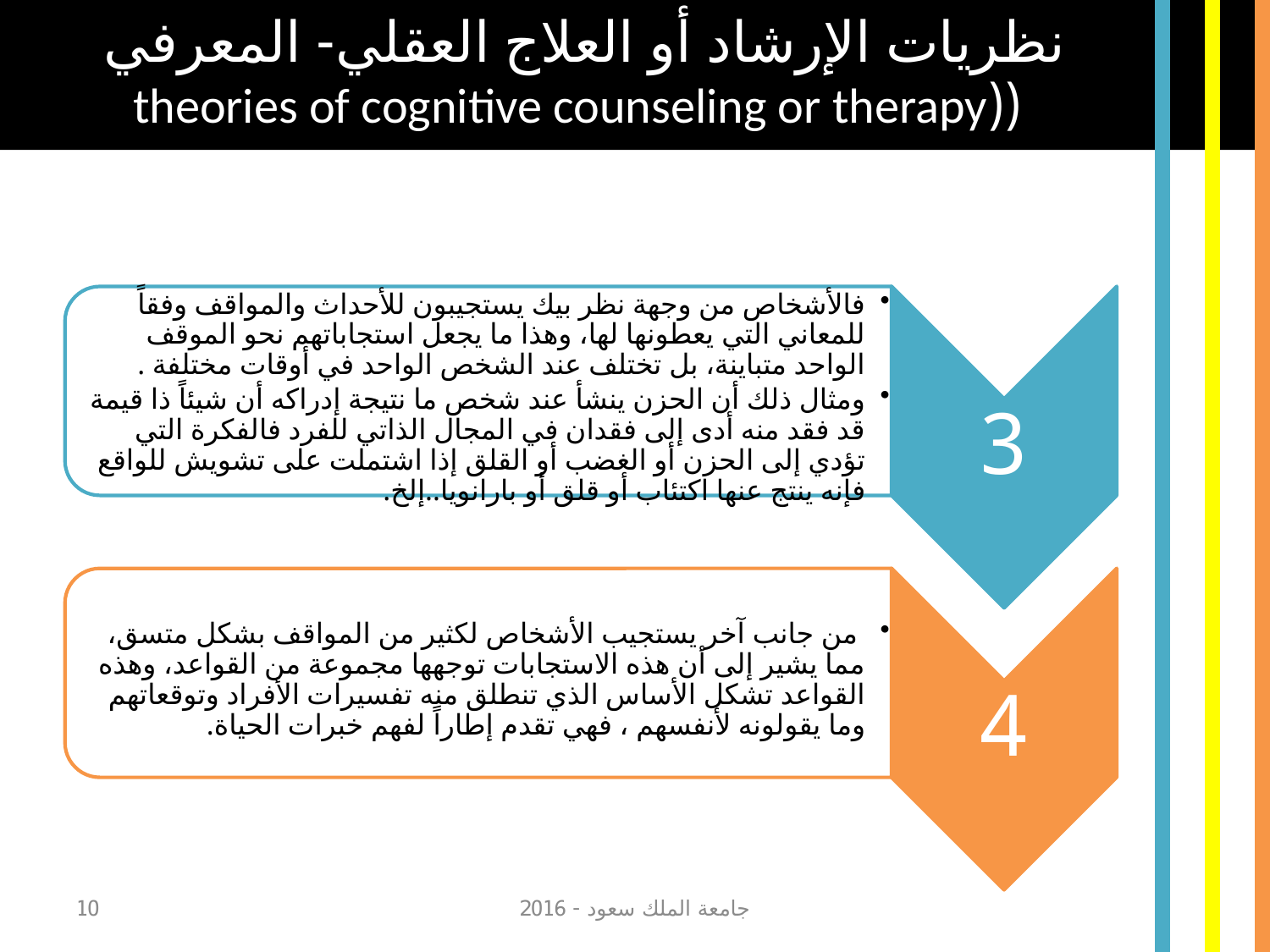

نظريات الإرشاد أو العلاج العقلي- المعرفي
((theories of cognitive counseling or therapy

3
فالأشخاص من وجهة نظر بيك يستجيبون للأحداث والمواقف وفقاً للمعاني التي يعطونها لها، وهذا ما يجعل استجاباتهم نحو الموقف الواحد متباينة، بل تختلف عند الشخص الواحد في أوقات مختلفة .
ومثال ذلك أن الحزن ينشأ عند شخص ما نتيجة إدراكه أن شيئاً ذا قيمة قد فقد منه أدى إلى فقدان في المجال الذاتي للفرد فالفكرة التي تؤدي إلى الحزن أو الغضب أو القلق إذا اشتملت على تشويش للواقع فإنه ينتج عنها اكتئاب أو قلق أو بارانويا..إلخ.
4
 من جانب آخر يستجيب الأشخاص لكثير من المواقف بشكل متسق، مما يشير إلى أن هذه الاستجابات توجهها مجموعة من القواعد، وهذه القواعد تشكل الأساس الذي تنطلق منه تفسيرات الأفراد وتوقعاتهم وما يقولونه لأنفسهم ، فهي تقدم إطاراً لفهم خبرات الحياة.
10
جامعة الملك سعود - 2016